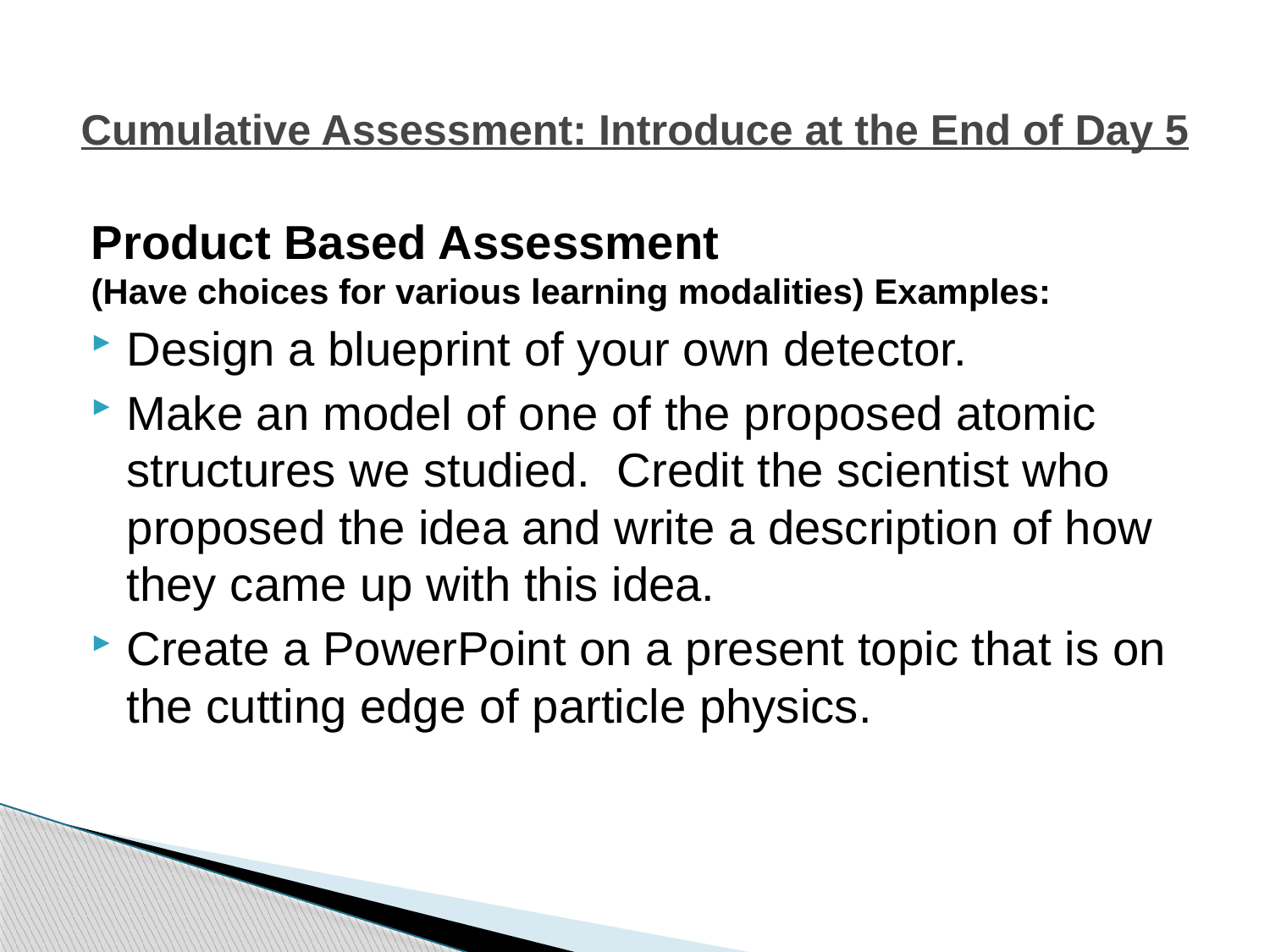

# Cumulative Assessment: Introduce at the End of Day 5
Product Based Assessment
(Have choices for various learning modalities) Examples:
Design a blueprint of your own detector.
Make an model of one of the proposed atomic structures we studied.  Credit the scientist who proposed the idea and write a description of how they came up with this idea.
Create a PowerPoint on a present topic that is on the cutting edge of particle physics.